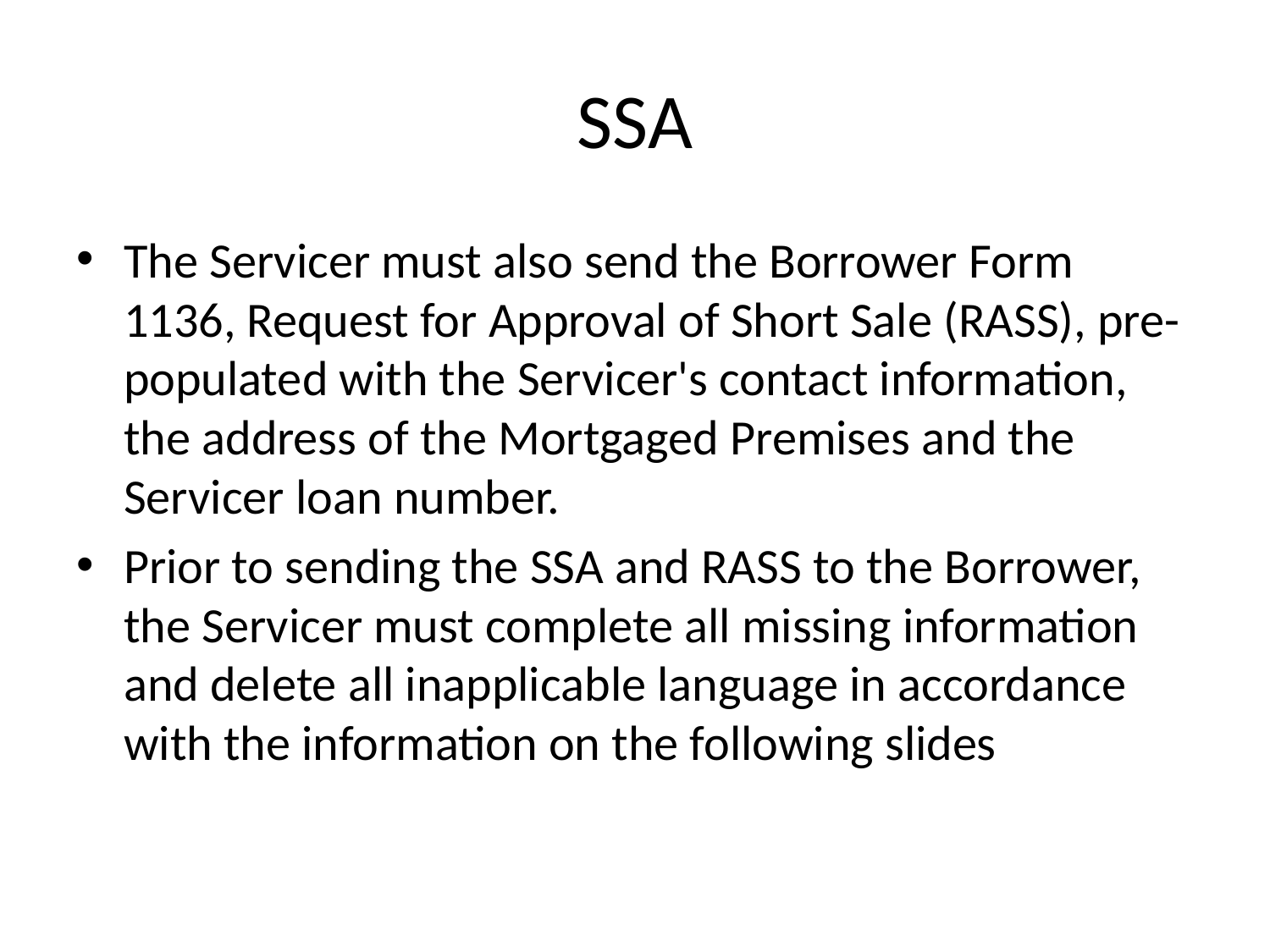

# SSA
The Servicer must also send the Borrower Form 1136, Request for Approval of Short Sale (RASS), pre-populated with the Servicer's contact information, the address of the Mortgaged Premises and the Servicer loan number.
Prior to sending the SSA and RASS to the Borrower, the Servicer must complete all missing information and delete all inapplicable language in accordance with the information on the following slides